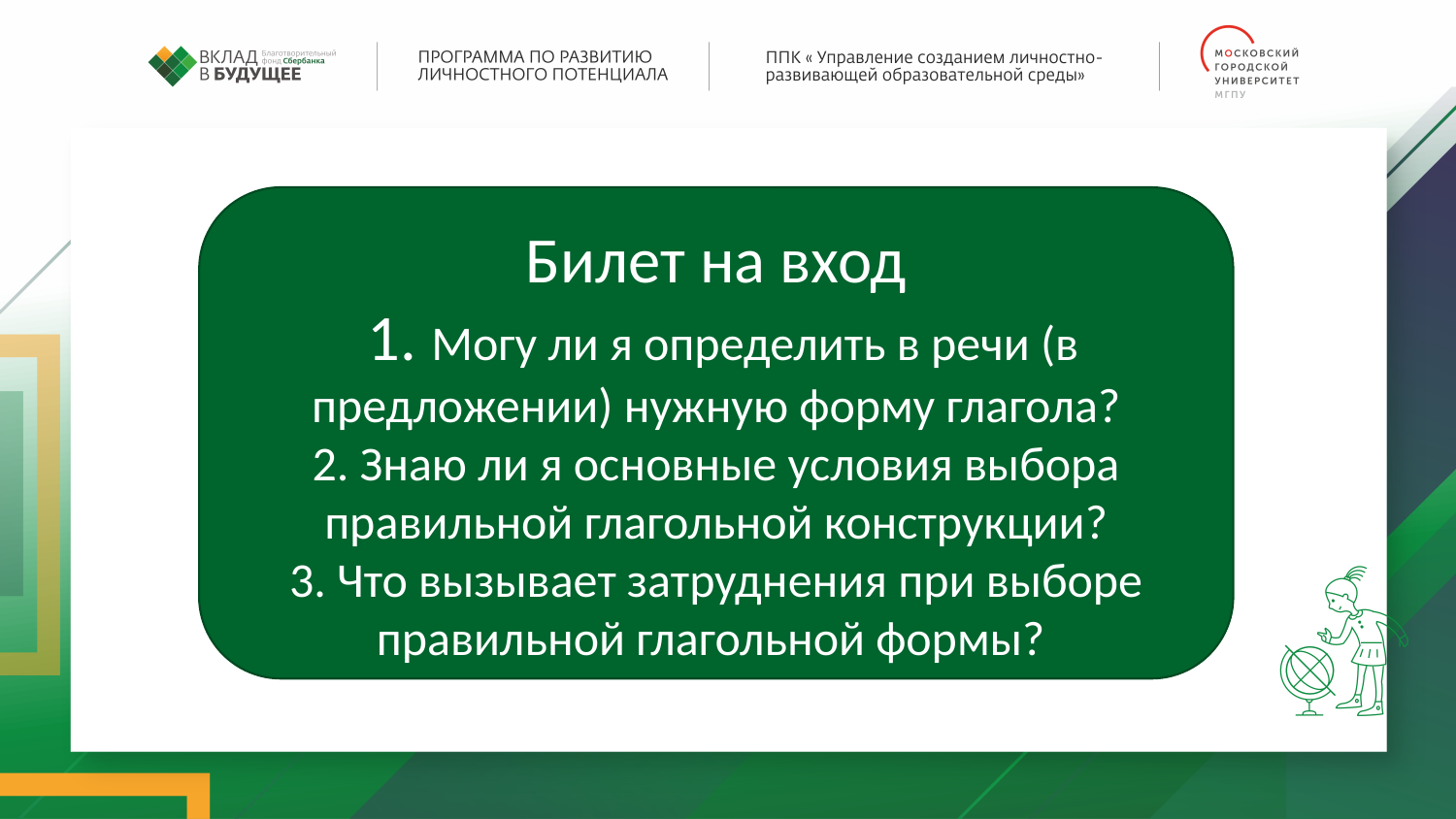

Билет на вход
 1. Могу ли я определить в речи (в предложении) нужную форму глагола?
2. Знаю ли я основные условия выбора правильной глагольной конструкции?
3. Что вызывает затруднения при выборе правильной глагольной формы?